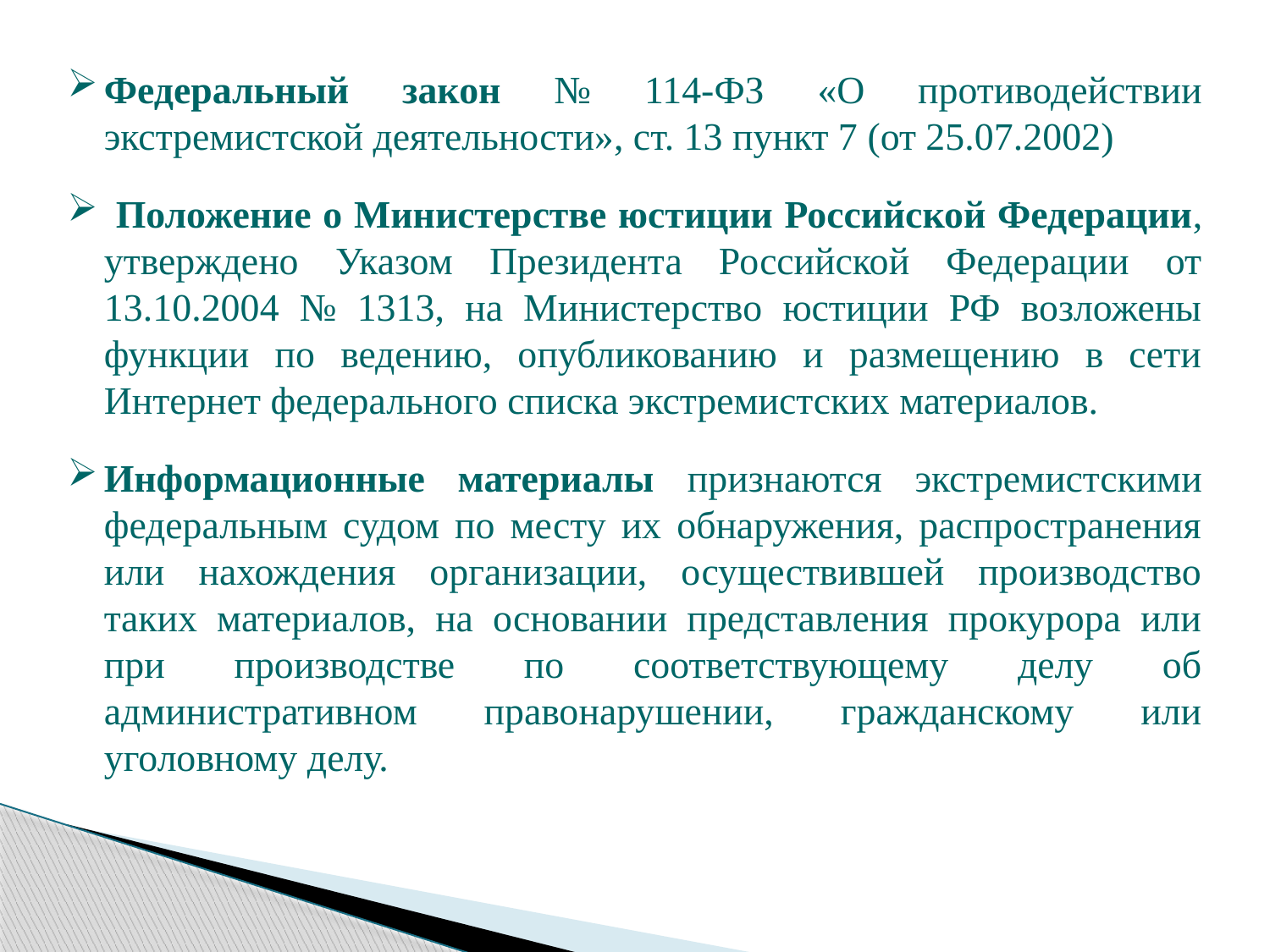

Федеральный закон № 114-ФЗ «О противодействии экстремистской деятельности», ст. 13 пункт 7 (от 25.07.2002)
 Положение о Министерстве юстиции Российской Федерации, утверждено Указом Президента Российской Федерации от 13.10.2004 № 1313, на Министерство юстиции РФ возложены функции по ведению, опубликованию и размещению в сети Интернет федерального списка экстремистских материалов.
Информационные материалы признаются экстремистскими федеральным судом по месту их обнаружения, распространения или нахождения организации, осуществившей производство таких материалов, на основании представления прокурора или при производстве по соответствующему делу об административном правонарушении, гражданскому или уголовному делу.